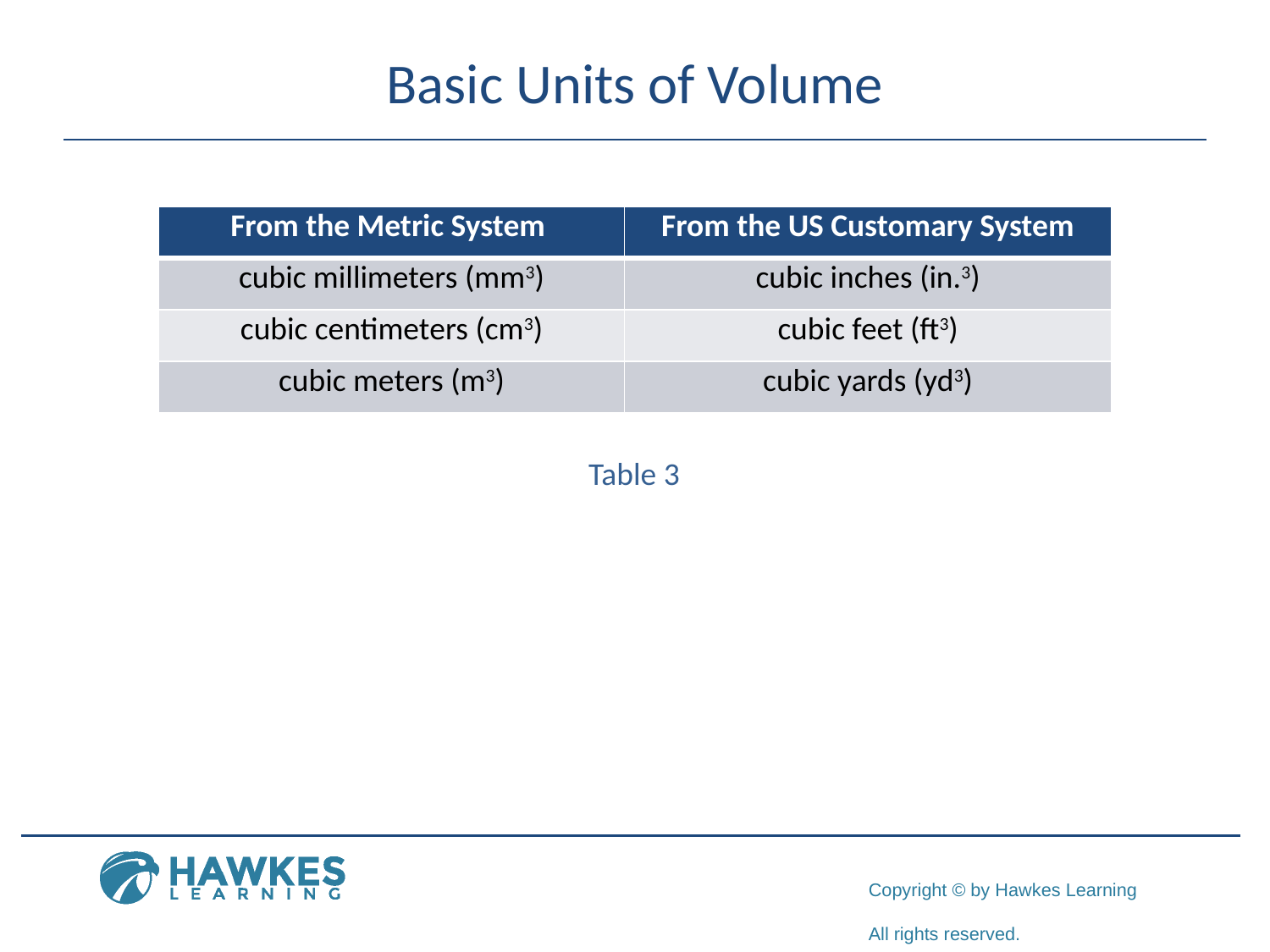

# Basic Units of Volume
| From the Metric System | From the US Customary System |
| --- | --- |
| cubic millimeters (mm3) | cubic inches (in.3) |
| cubic centimeters (cm3) | cubic feet (ft3) |
| cubic meters (m3) | cubic yards (yd3) |
Table 3